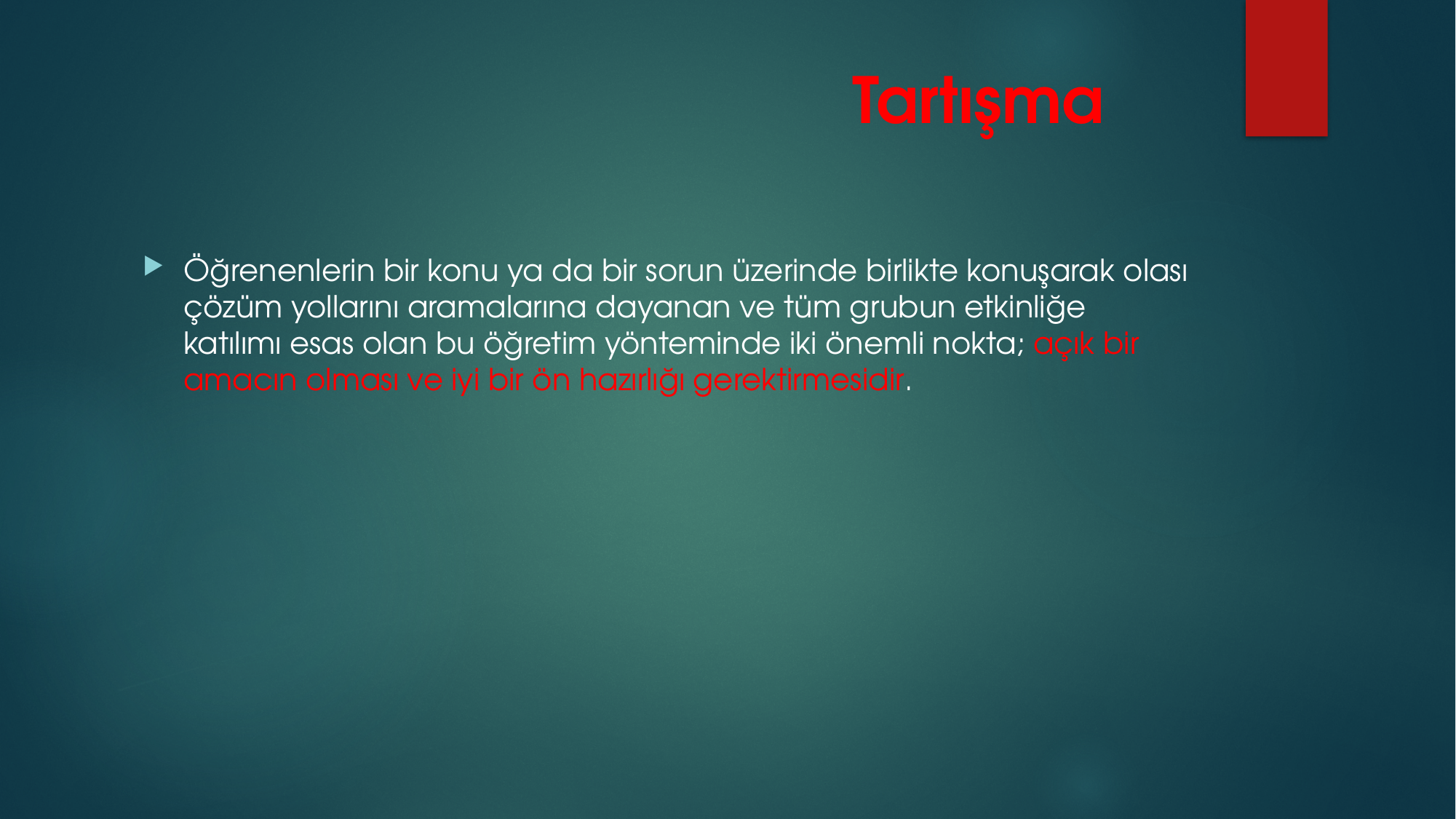

# Tartışma
Öğrenenlerin bir konu ya da bir sorun üzerinde birlikte konuşarak olası çözüm yollarını aramalarına dayanan ve tüm grubun etkinliğe katılımı esas olan bu öğretim yönteminde iki önemli nokta; açık bir amacın olması ve iyi bir ön hazırlığı gerektirmesidir.